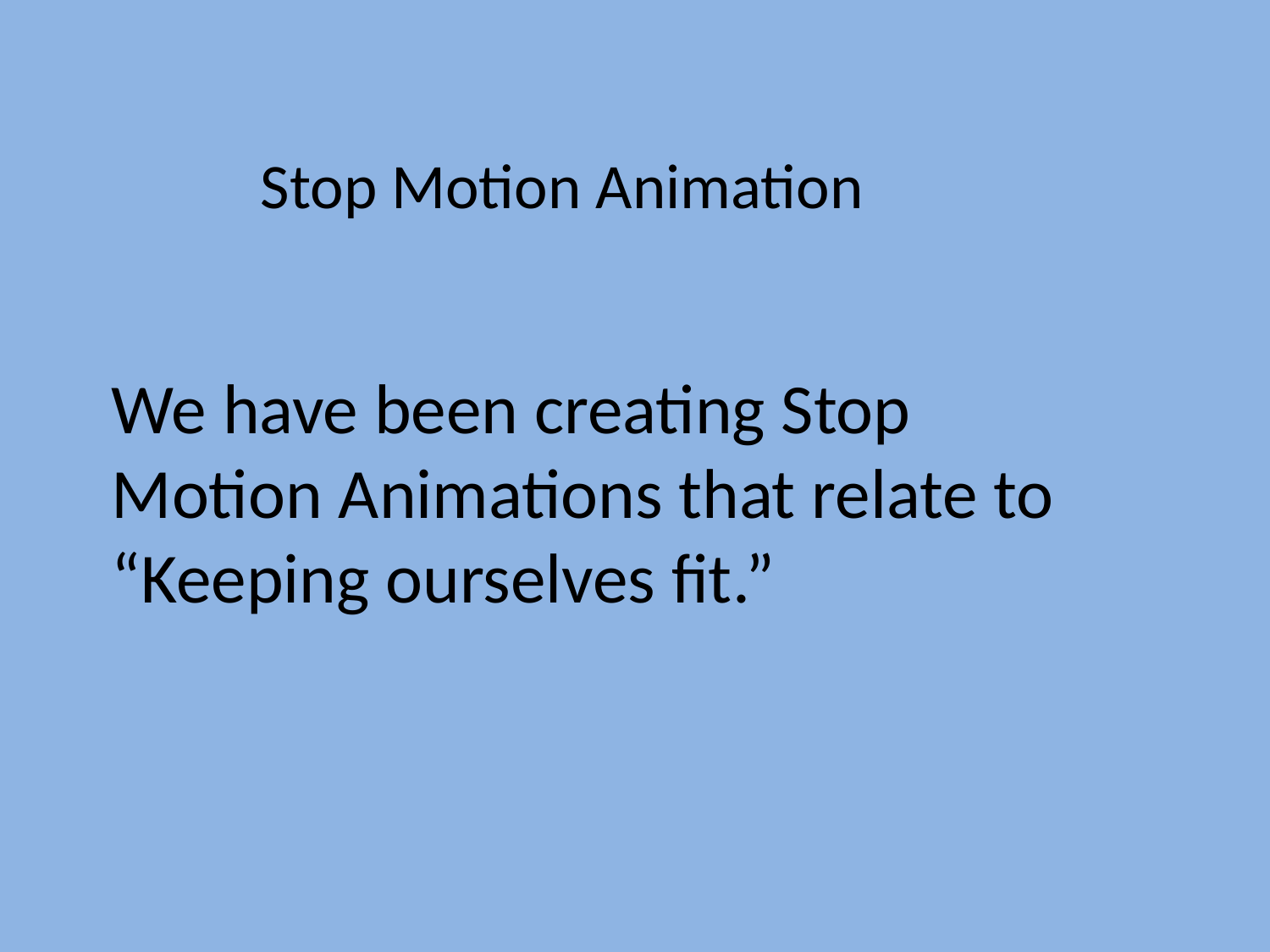

Stop Motion Animation
We have been creating Stop Motion Animations that relate to “Keeping ourselves fit.”